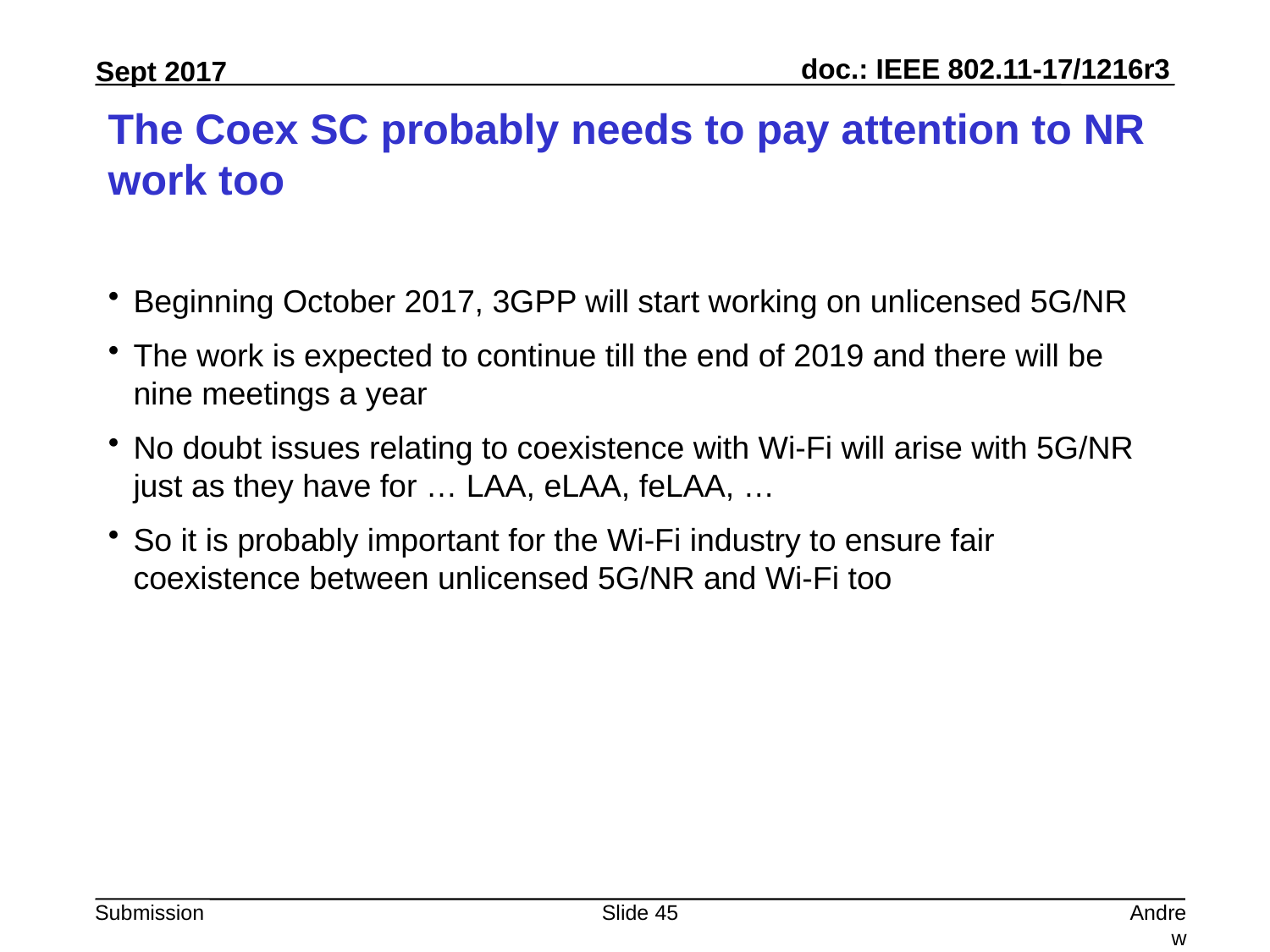

# The Coex SC probably needs to pay attention to NR work too
Beginning October 2017, 3GPP will start working on unlicensed 5G/NR
The work is expected to continue till the end of 2019 and there will be nine meetings a year
No doubt issues relating to coexistence with Wi-Fi will arise with 5G/NR just as they have for … LAA, eLAA, feLAA, …
So it is probably important for the Wi-Fi industry to ensure fair coexistence between unlicensed 5G/NR and Wi-Fi too

Slide 45
Andrew Myles, Cisco